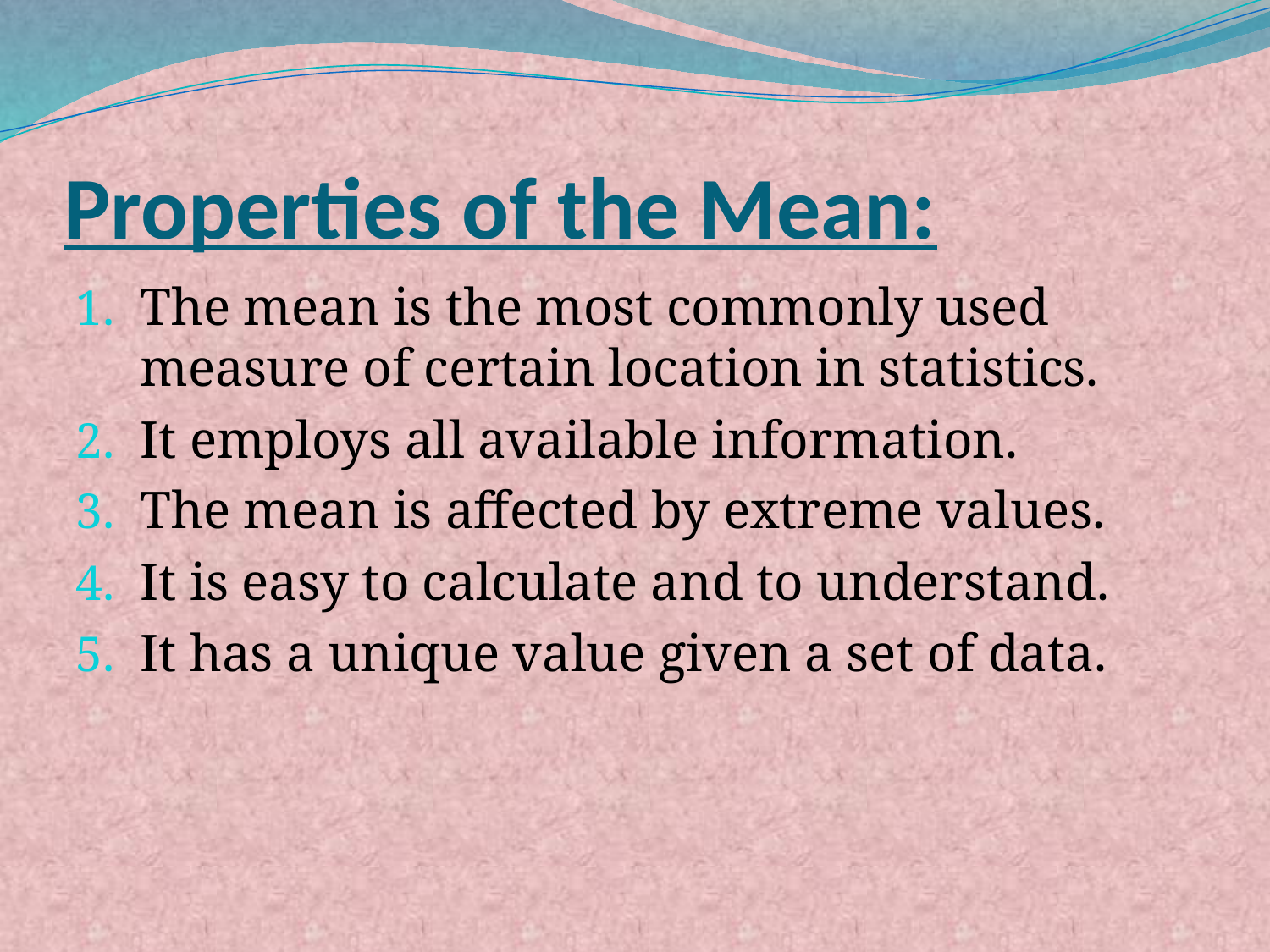

# Properties of the Mean:
The mean is the most commonly used measure of certain location in statistics.
It employs all available information.
The mean is affected by extreme values.
It is easy to calculate and to understand.
It has a unique value given a set of data.